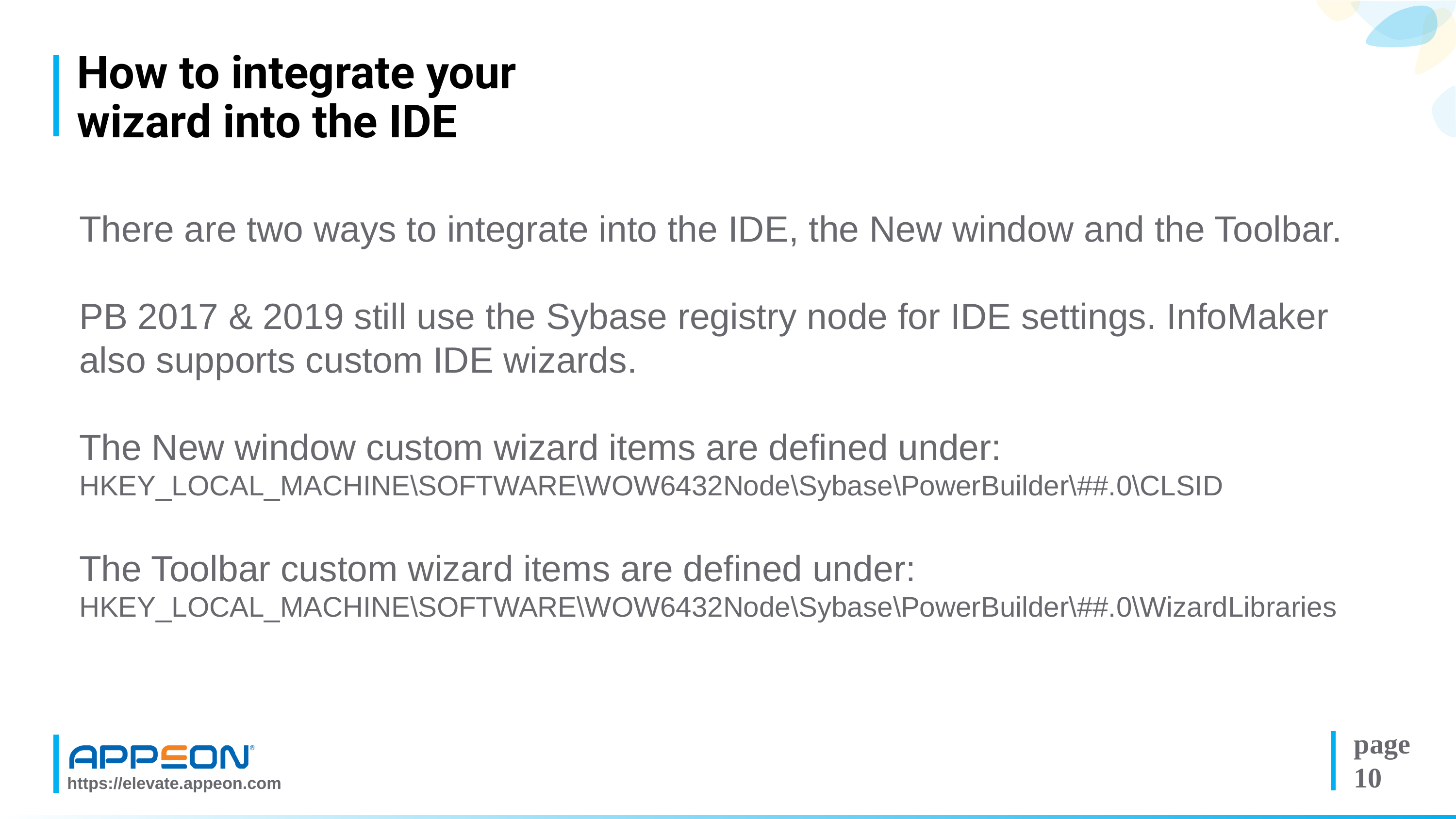

# How to integrate your wizard into the IDE
There are two ways to integrate into the IDE, the New window and the Toolbar.

PB 2017 & 2019 still use the Sybase registry node for IDE settings. InfoMaker also supports custom IDE wizards.

The New window custom wizard items are defined under:
HKEY_LOCAL_MACHINE\SOFTWARE\WOW6432Node\Sybase\PowerBuilder\##.0\CLSID

The Toolbar custom wizard items are defined under:
HKEY_LOCAL_MACHINE\SOFTWARE\WOW6432Node\Sybase\PowerBuilder\##.0\WizardLibraries

page
10